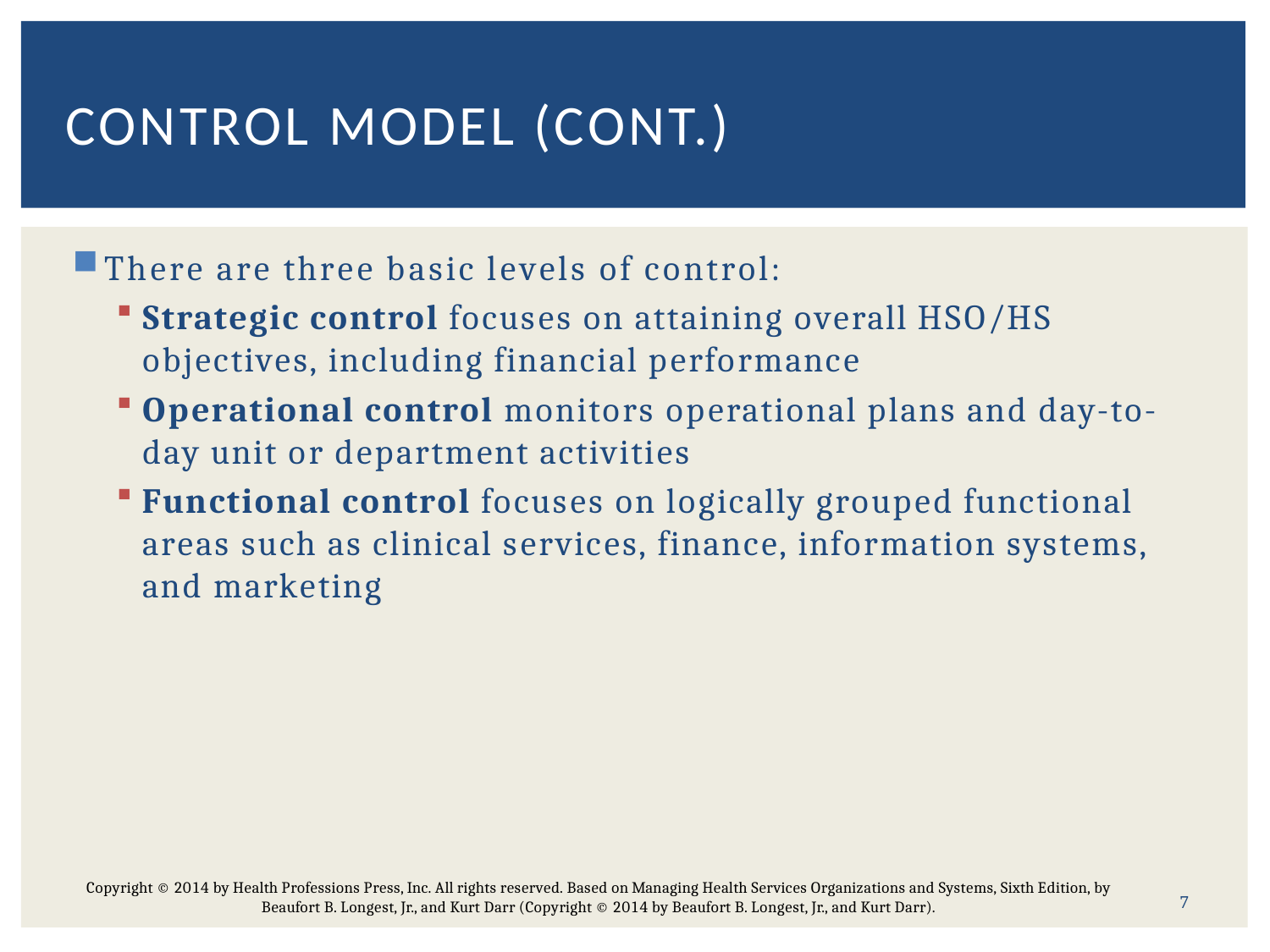

# Control Model (Cont.)
There are three basic levels of control:
Strategic control focuses on attaining overall HSO/HS objectives, including financial performance
Operational control monitors operational plans and day-to-day unit or department activities
Functional control focuses on logically grouped functional areas such as clinical services, finance, information systems, and marketing
7